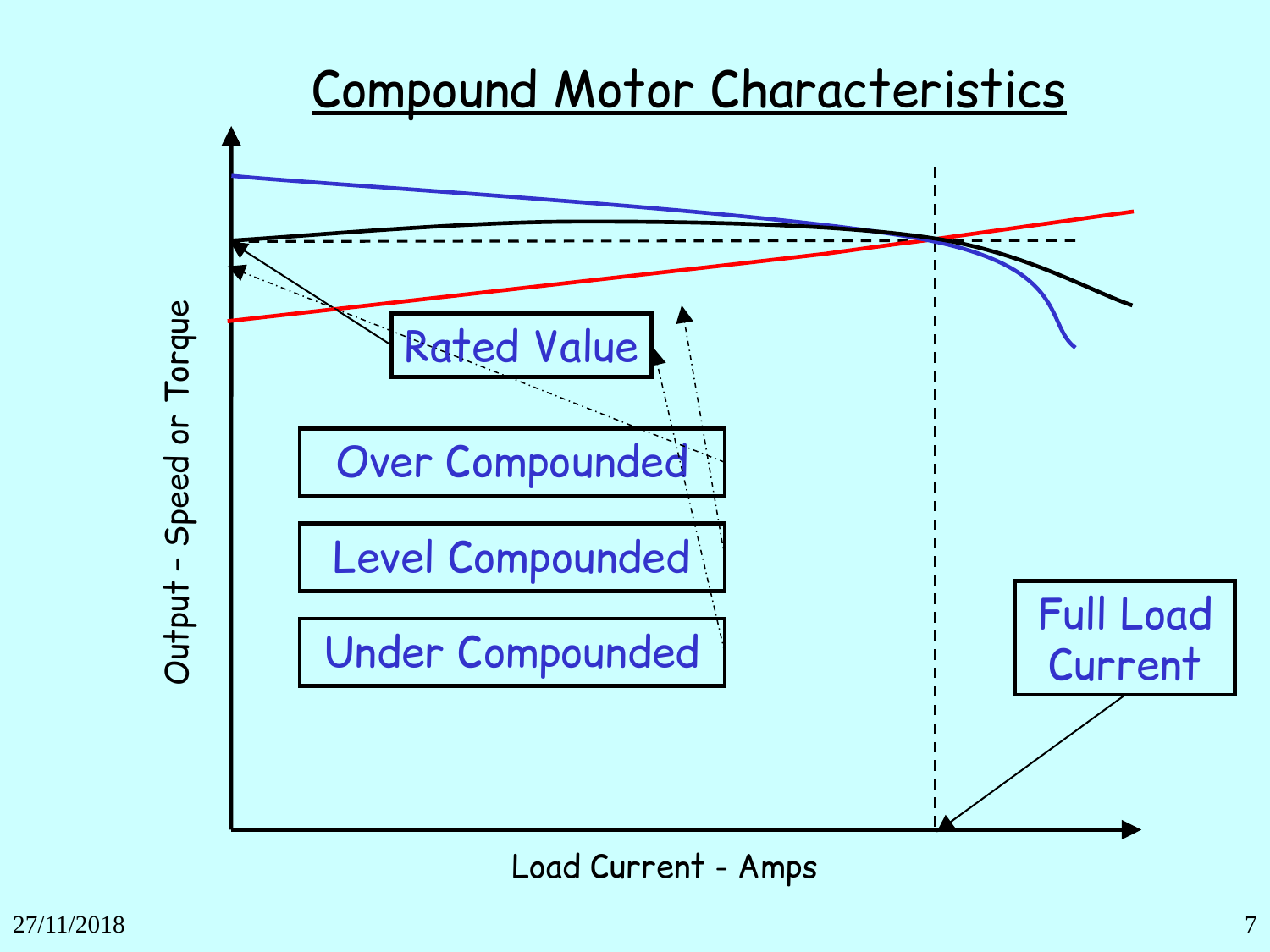

Compound Motor Characteristics

Rated Value
Over Compounded
Output – Speed or Torque

Level Compounded
Full Load Current
Under Compounded

Load Current - Amps
27/11/2018
7